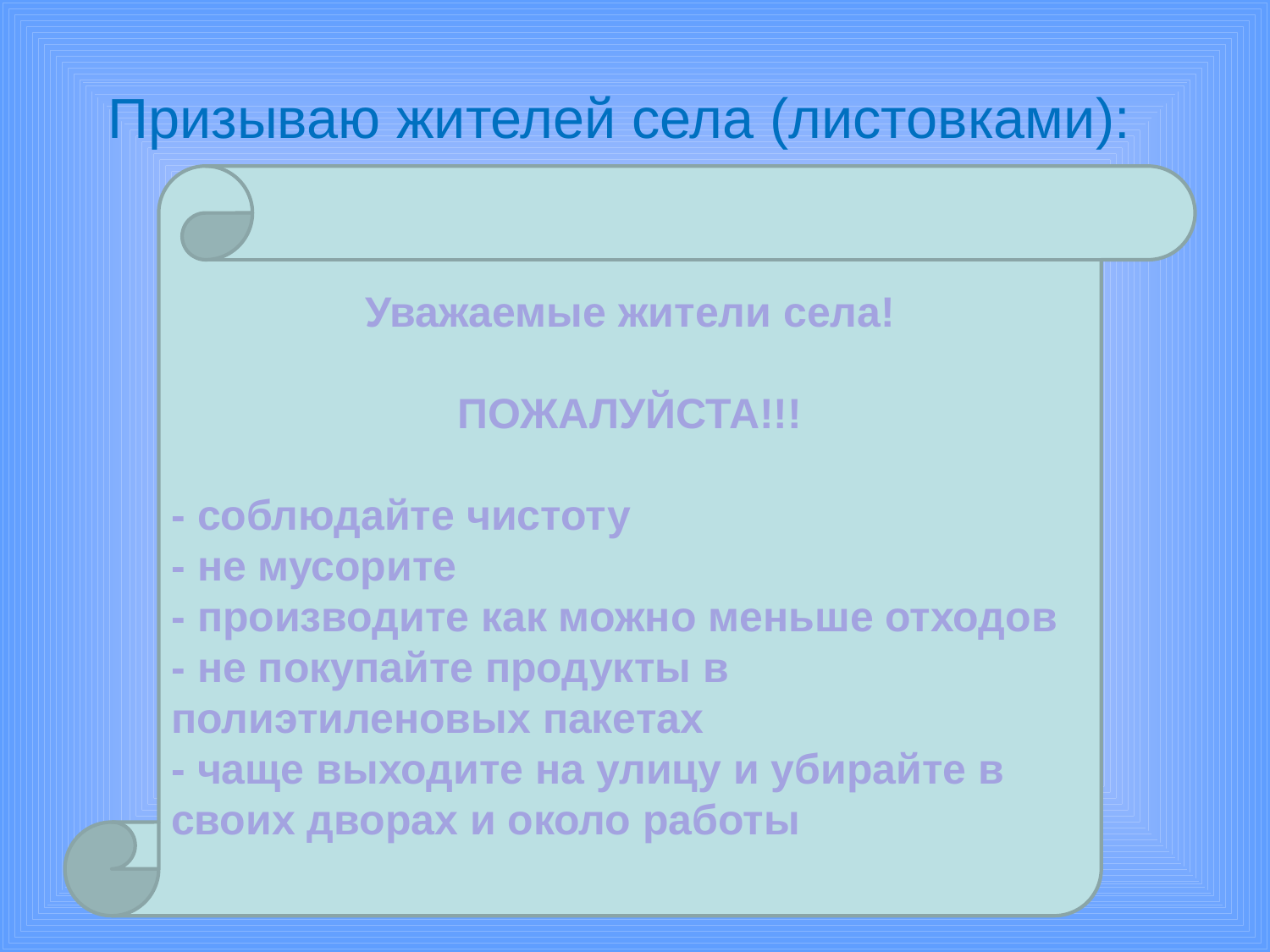

# Призываю жителей села (листовками):
Уважаемые жители села!

ПОЖАЛУЙСТА!!!

- соблюдайте чистоту
- не мусорите
- производите как можно меньше отходов
- не покупайте продукты в полиэтиленовых пакетах
- чаще выходите на улицу и убирайте в своих дворах и около работы